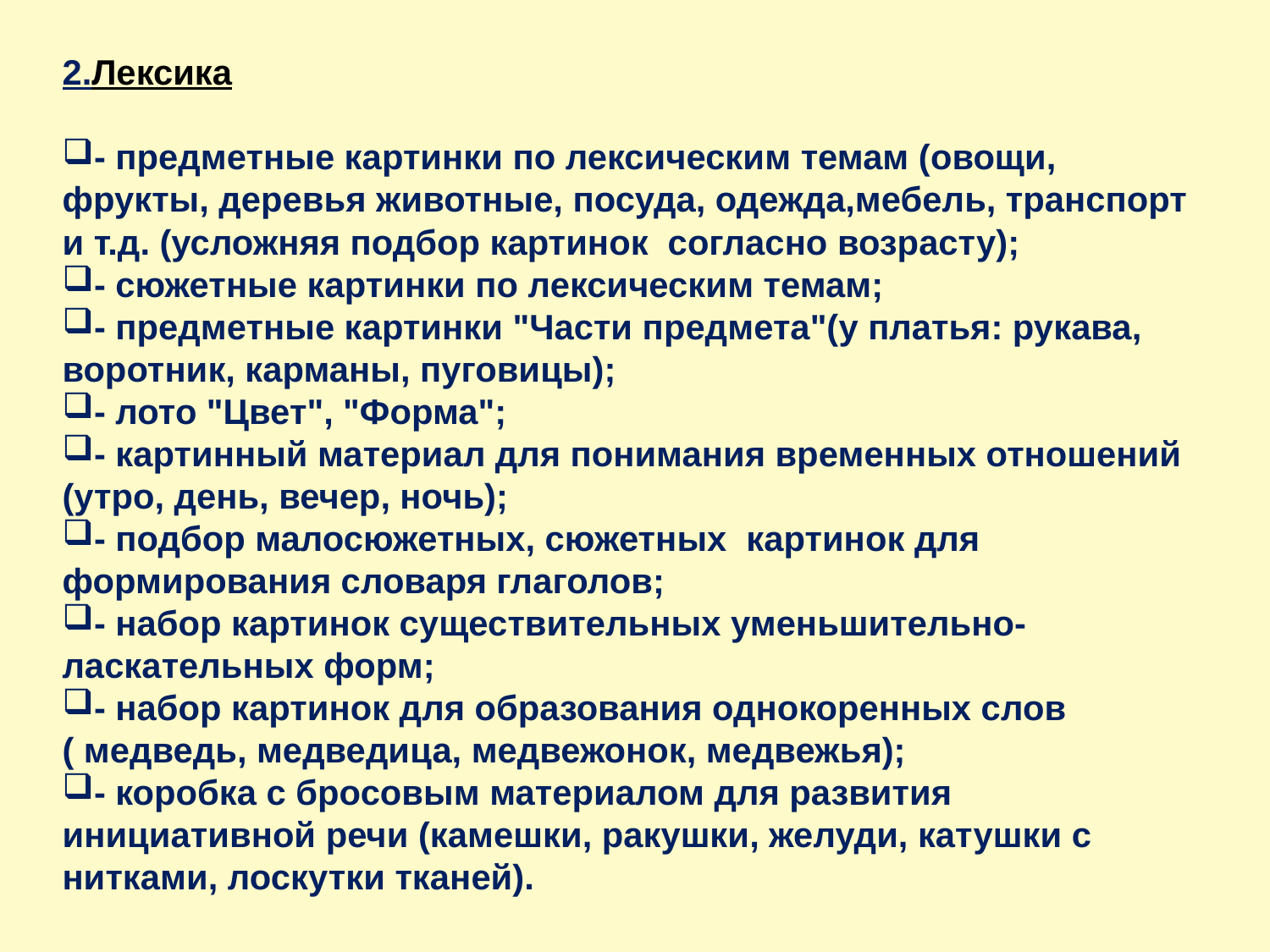

2.Лексика

- предметные картинки по лексическим темам (овощи, фрукты, деревья животные, посуда, одежда,мебель, транспорт и т.д. (усложняя подбор картинок  согласно возрасту);
- сюжетные картинки по лексическим темам;
- предметные картинки "Части предмета"(у платья: рукава, воротник, карманы, пуговицы);
- лото "Цвет", "Форма";
- картинный материал для понимания временных отношений (утро, день, вечер, ночь);
- подбор малосюжетных, сюжетных  картинок для формирования словаря глаголов;
- набор картинок существительных уменьшительно-ласкательных форм;
- набор картинок для образования однокоренных слов ( медведь, медведица, медвежонок, медвежья);
- коробка с бросовым материалом для развития инициативной речи (камешки, ракушки, желуди, катушки с нитками, лоскутки тканей).